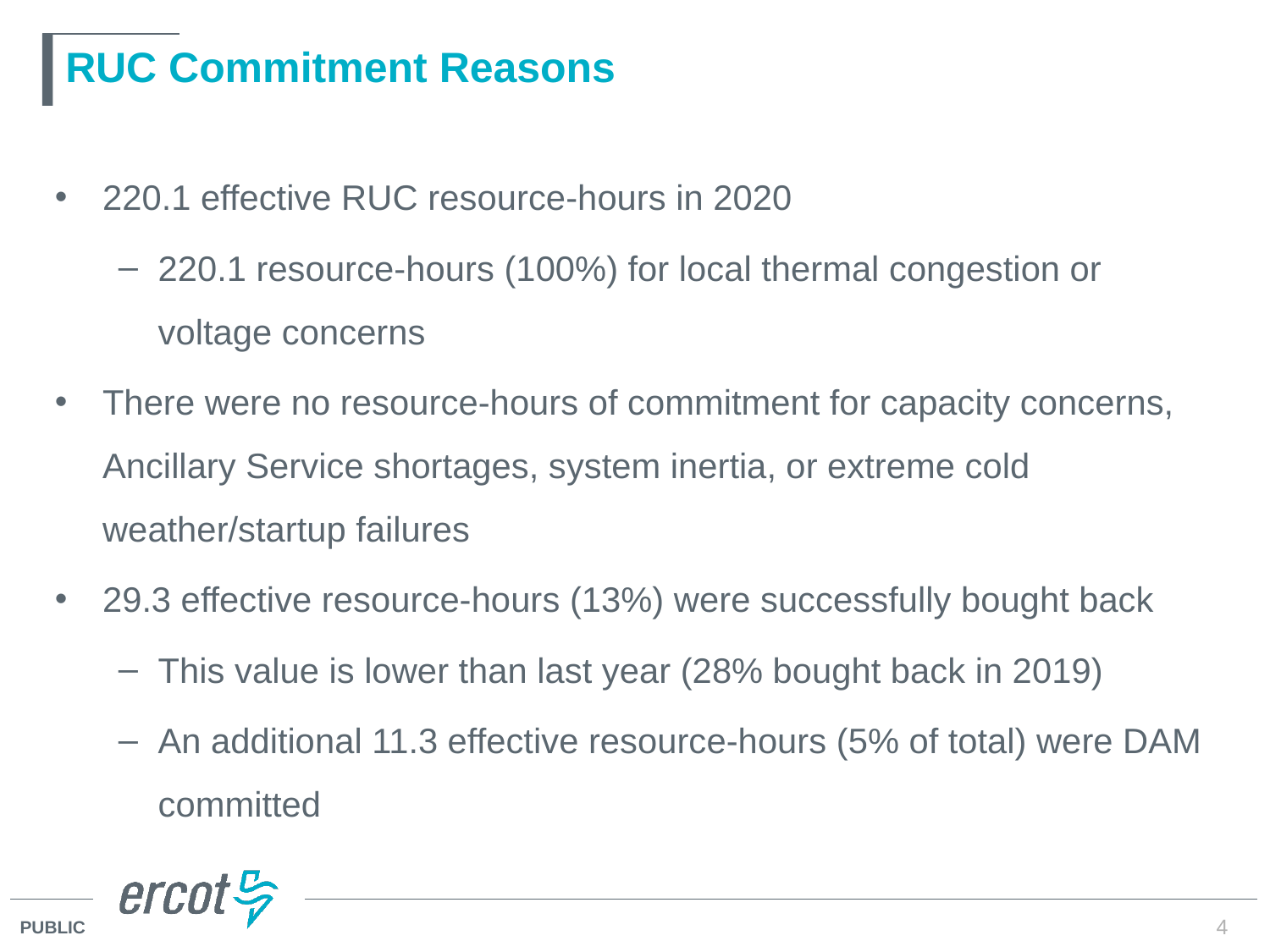

# RUC Commitment Reasons
220.1 effective RUC resource-hours in 2020
220.1 resource-hours (100%) for local thermal congestion or voltage concerns
There were no resource-hours of commitment for capacity concerns, Ancillary Service shortages, system inertia, or extreme cold weather/startup failures
29.3 effective resource-hours (13%) were successfully bought back
This value is lower than last year (28% bought back in 2019)
An additional 11.3 effective resource-hours (5% of total) were DAM committed
4